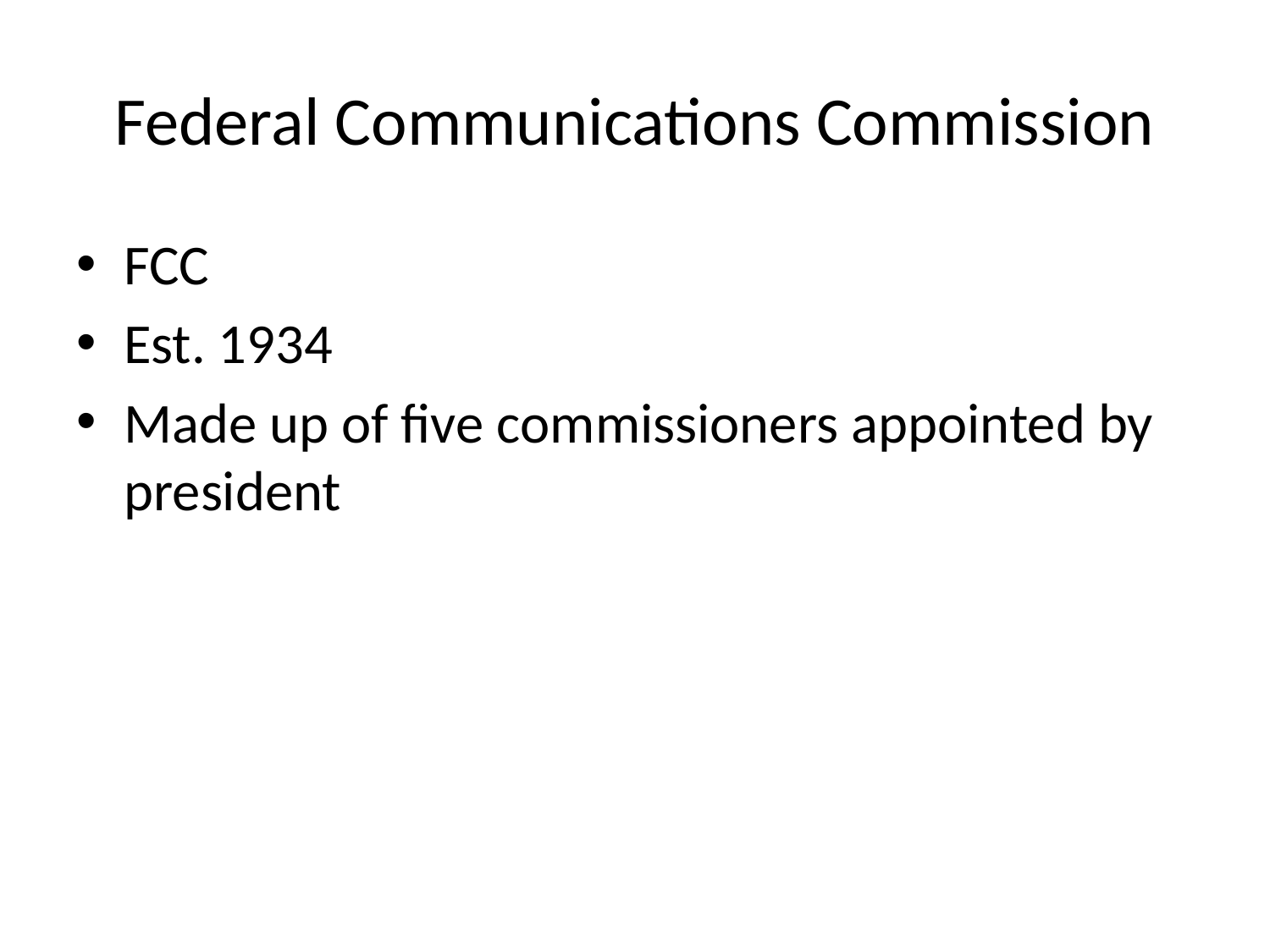

# Federal Communications Commission
FCC
Est. 1934
Made up of five commissioners appointed by president